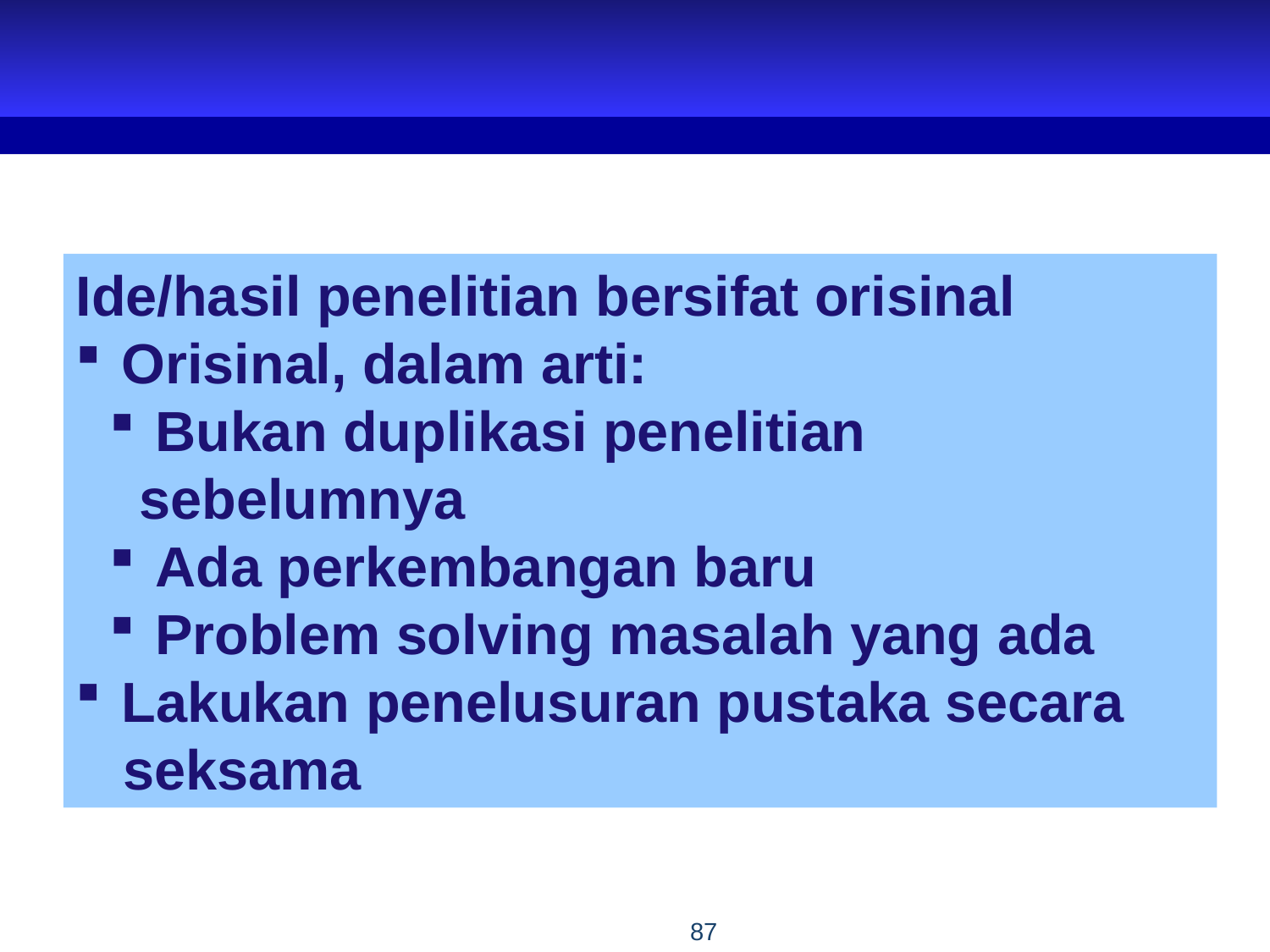

Ide/hasil penelitian bersifat orisinal
 Orisinal, dalam arti:
 Bukan duplikasi penelitian sebelumnya
 Ada perkembangan baru
 Problem solving masalah yang ada
 Lakukan penelusuran pustaka secara
   seksama
87